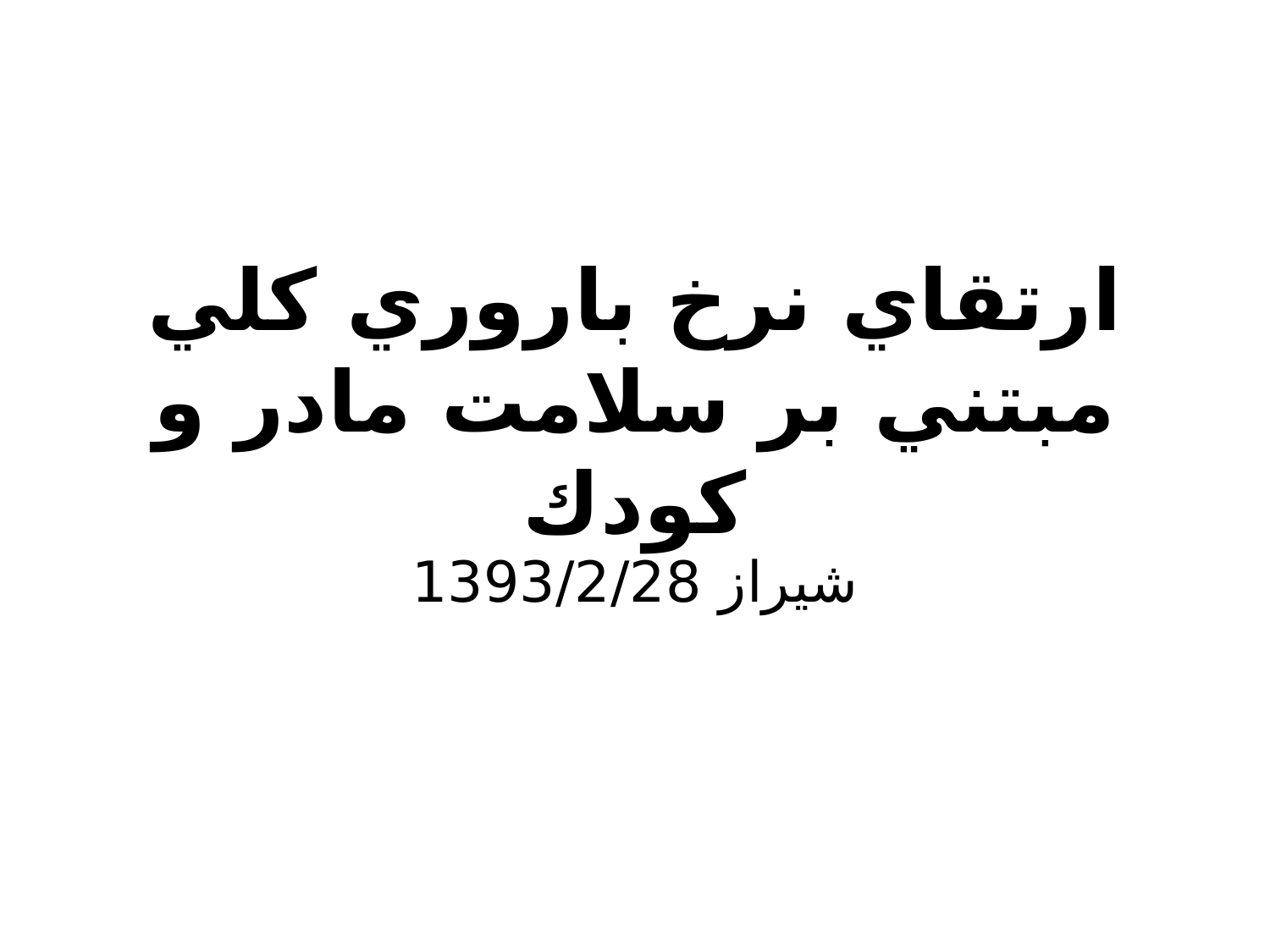

# ارتقاي نرخ باروري كلي مبتني بر سلامت مادر و كودك
شيراز 1393/2/28